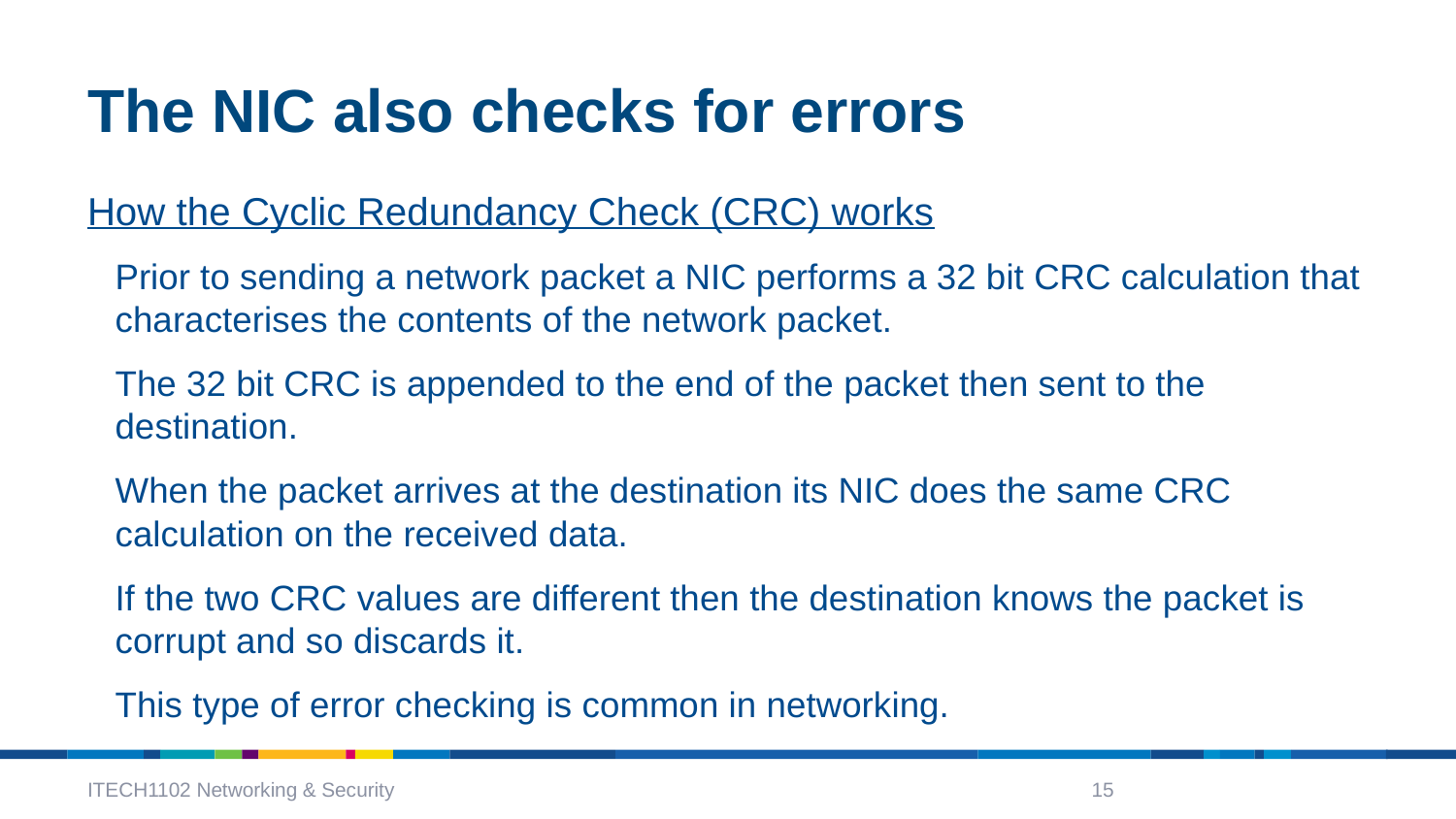

# The NIC also checks for errors
How the Cyclic Redundancy Check (CRC) works
Prior to sending a network packet a NIC performs a 32 bit CRC calculation that characterises the contents of the network packet.
The 32 bit CRC is appended to the end of the packet then sent to the destination.
When the packet arrives at the destination its NIC does the same CRC calculation on the received data.
If the two CRC values are different then the destination knows the packet is corrupt and so discards it.
This type of error checking is common in networking.
ITECH1102 Networking & Security
15